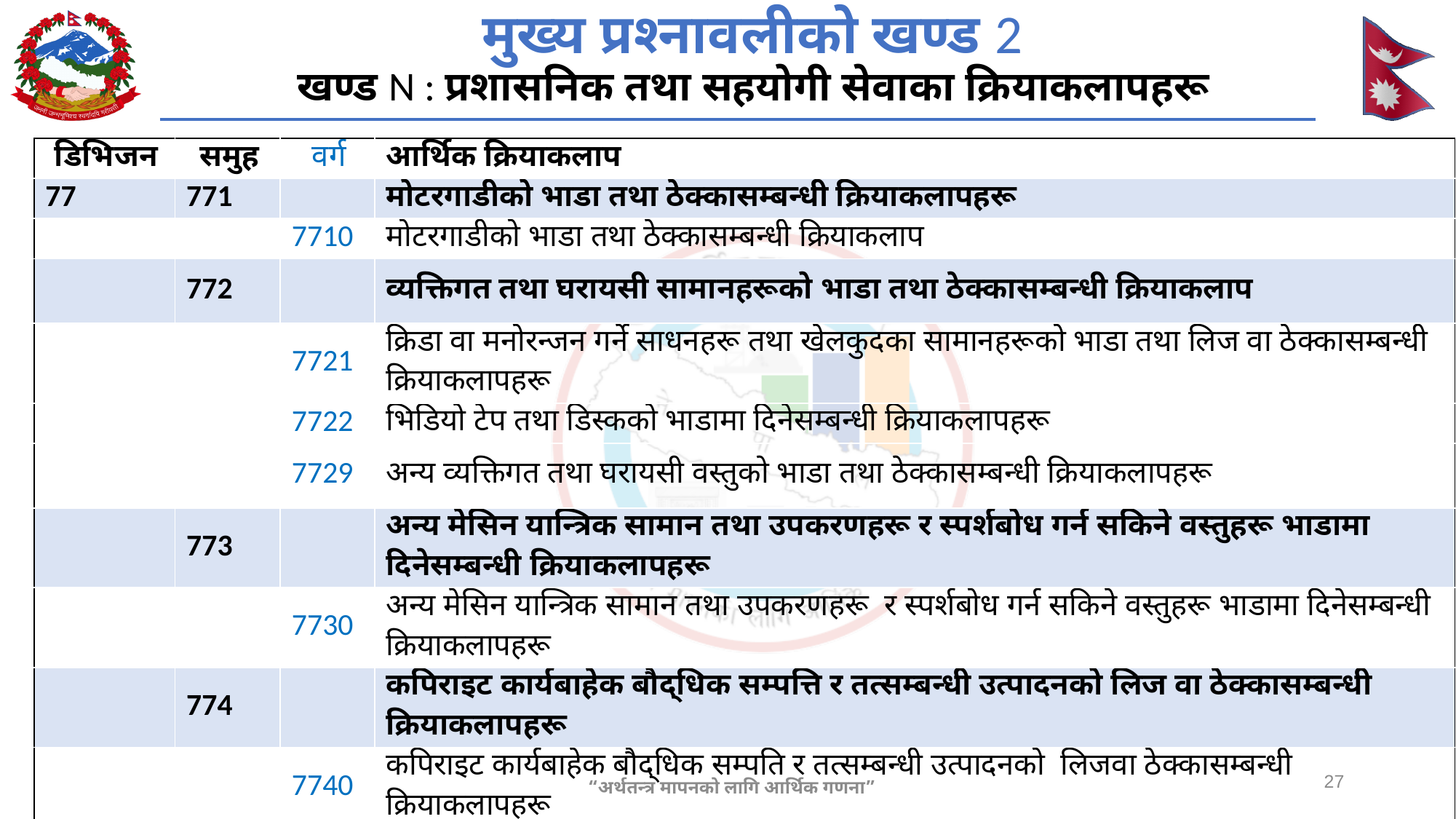

# मुख्य प्रश्नावलीको खण्ड 2 खण्ड N : प्रशासनिक तथा सहयोगी सेवाका क्रियाकलापहरू
| डिभिजन | समुह | वर्ग | आर्थिक क्रियाकलाप |
| --- | --- | --- | --- |
| 77 | 771 |  | मोटरगाडीको भाडा तथा ठेक्कासम्बन्धी क्रियाकलापहरू |
|  |  | 7710 | मोटरगाडीको भाडा तथा ठेक्कासम्बन्धी क्रियाकलाप |
|  | 772 |  | व्यक्तिगत तथा घरायसी सामानहरूको भाडा तथा ठेक्कासम्बन्धी क्रियाकलाप |
|  |  | 7721 | क्रिडा वा मनोरन्जन गर्ने साधनहरू तथा खेलकुदका सामानहरूको भाडा तथा लिज वा ठेक्कासम्बन्धी क्रियाकलापहरू |
|  |  | 7722 | भिडियो टेप तथा डिस्कको भाडामा दिनेसम्बन्धी क्रियाकलापहरू |
|  |  | 7729 | अन्य व्यक्तिगत तथा घरायसी वस्तुको भाडा तथा ठेक्कासम्बन्धी क्रियाकलापहरू |
|  | 773 |  | अन्य मेसिन यान्त्रिक सामान तथा उपकरणहरू र स्पर्शबोध गर्न सकिने वस्तुहरू भाडामा दिनेसम्बन्धी क्रियाकलापहरू |
|  |  | 7730 | अन्य मेसिन यान्त्रिक सामान तथा उपकरणहरू र स्पर्शबोध गर्न सकिने वस्तुहरू भाडामा दिनेसम्बन्धी क्रियाकलापहरू |
|  | 774 |  | कपिराइट कार्यबाहेक बौद्धिक सम्पत्ति र तत्सम्बन्धी उत्पादनको लिज वा ठेक्कासम्बन्धी क्रियाकलापहरू |
|  |  | 7740 | कपिराइट कार्यबाहेक बौद्धिक सम्पति र तत्सम्बन्धी उत्पादनको लिजवा ठेक्कासम्बन्धी क्रियाकलापहरू |
27
“अर्थतन्त्र मापनको लागि आर्थिक गणना”